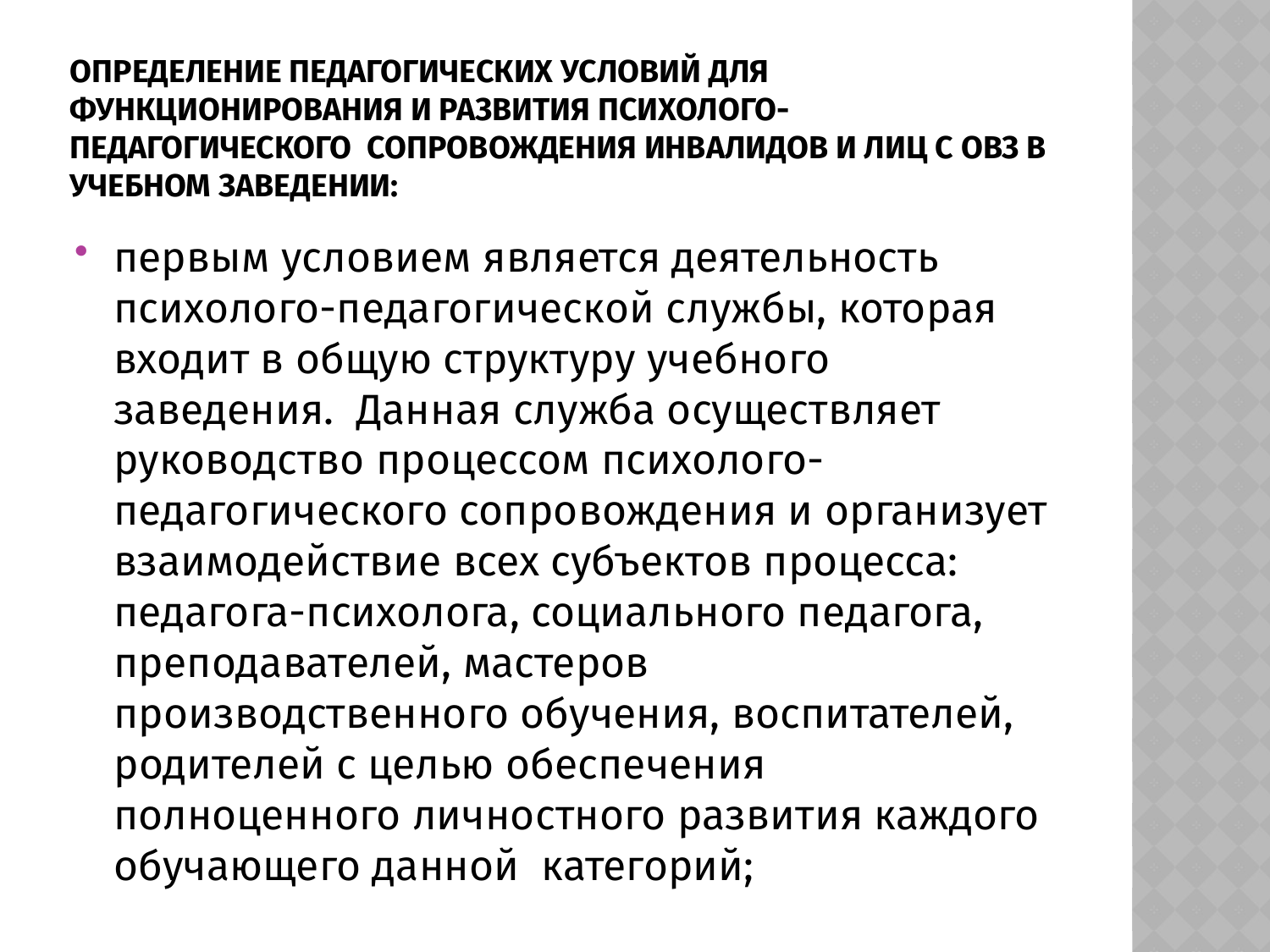

# Определение педагогических условий для функционирования и развития психолого-педагогического  сопровождения инвалидов и лиц с ОВЗ в учебном заведении:
первым условием является деятельность психолого-педагогической службы, которая входит в общую структуру учебного заведения.  Данная служба осуществляет руководство процессом психолого-педагогического сопровождения и организует взаимодействие всех субъектов процесса: педагога-психолога, социального педагога, преподавателей, мастеров производственного обучения, воспитателей, родителей с целью обеспечения полноценного личностного развития каждого обучающего данной  категорий;